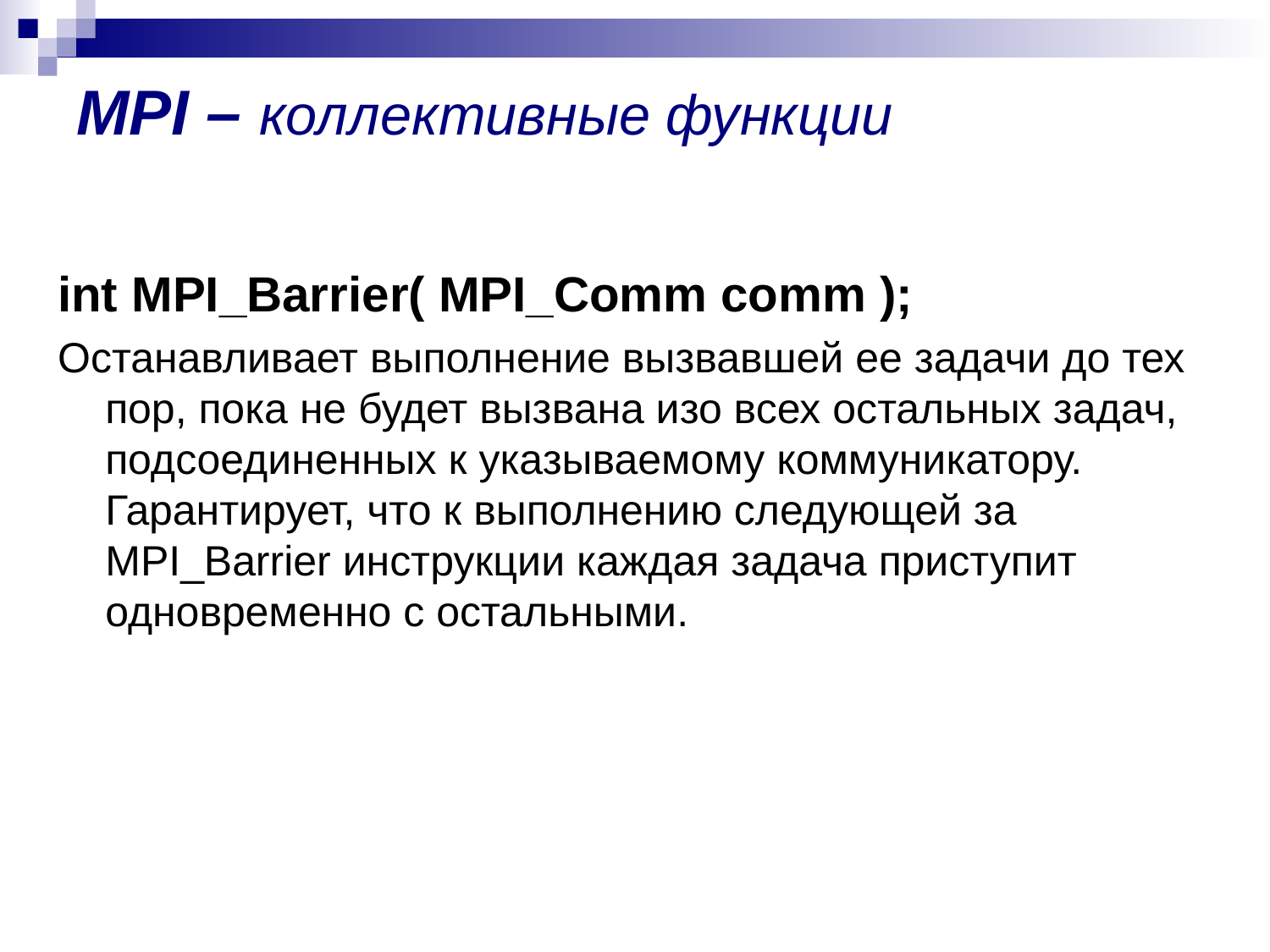

# MPI – коллективные функции
int MPI_Barrier( MPI_Comm comm );
Останавливает выполнение вызвавшей ее задачи до тех пор, пока не будет вызвана изо всех остальных задач, подсоединенных к указываемому коммуникатору. Гарантирует, что к выполнению следующей за MPI_Barrier инструкции каждая задача приступит одновременно с остальными.